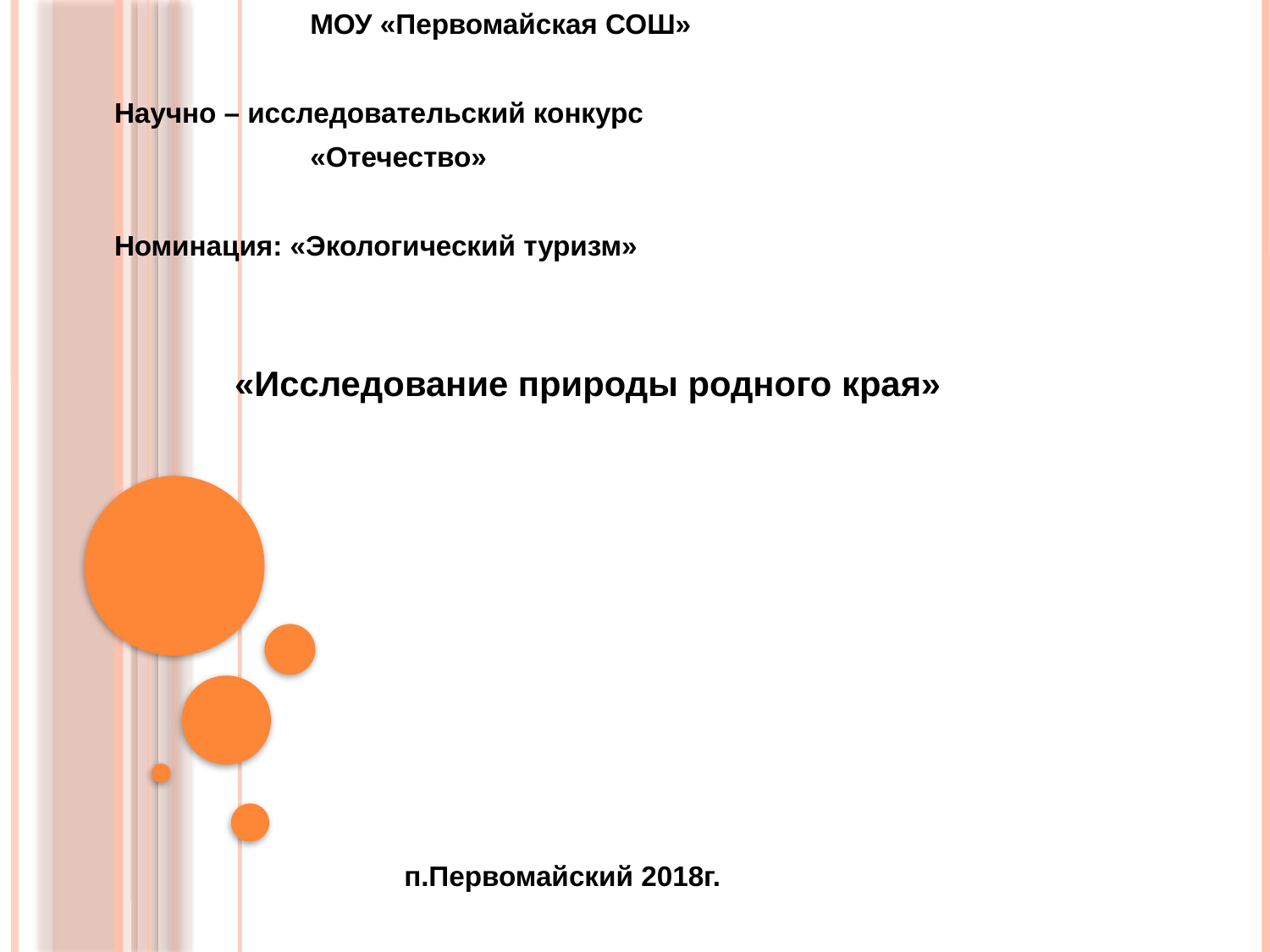

МОУ «Первомайская СОШ»

             Научно – исследовательский конкурс
                                      «Отечество»

             Номинация: «Экологический туризм»

                       «Исследование природы родного края»

                                                  п.Первомайский 2018г.